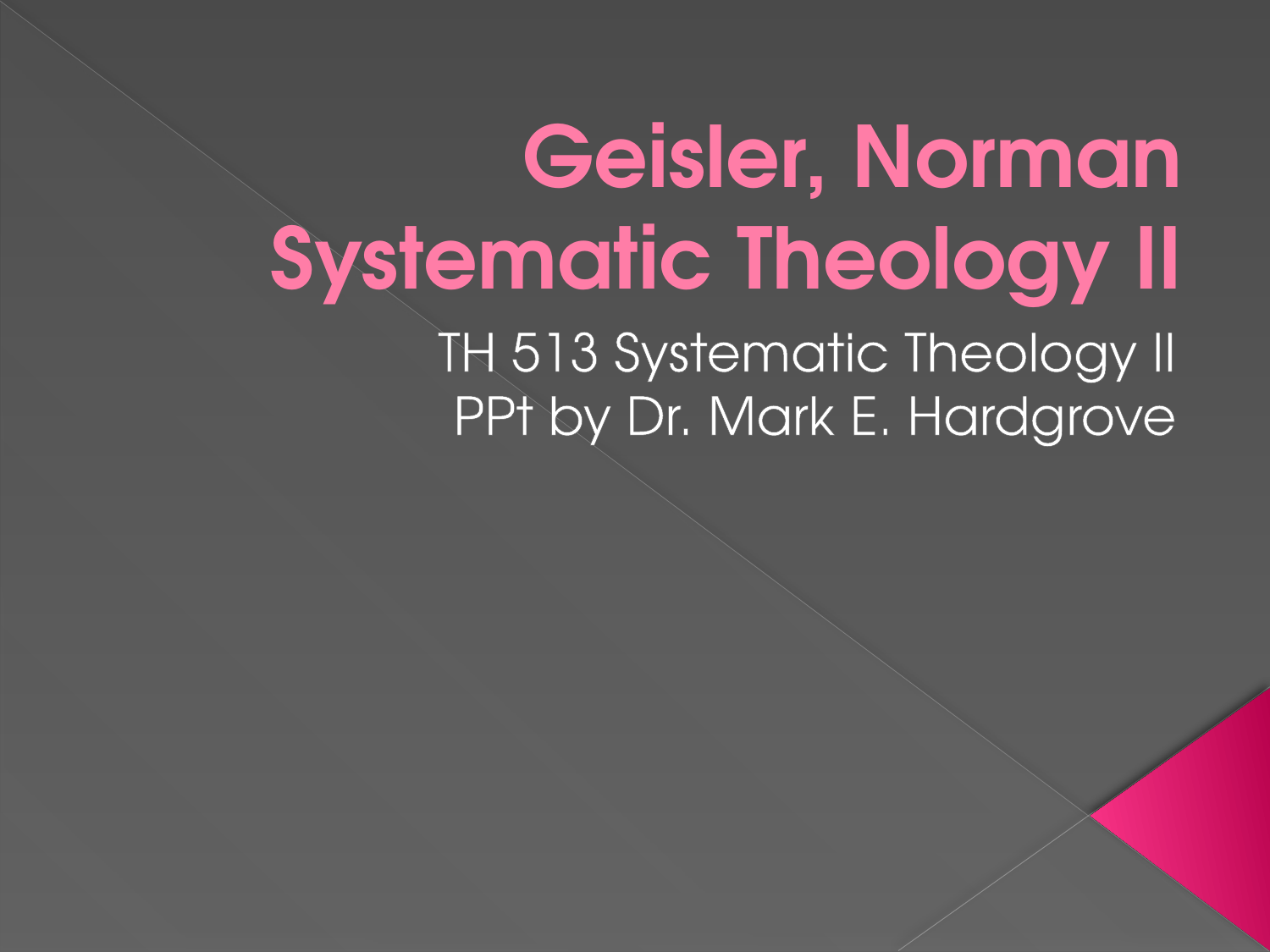

# Geisler, Norman Systematic Theology II
TH 513 Systematic Theology II
PPt by Dr. Mark E. Hardgrove